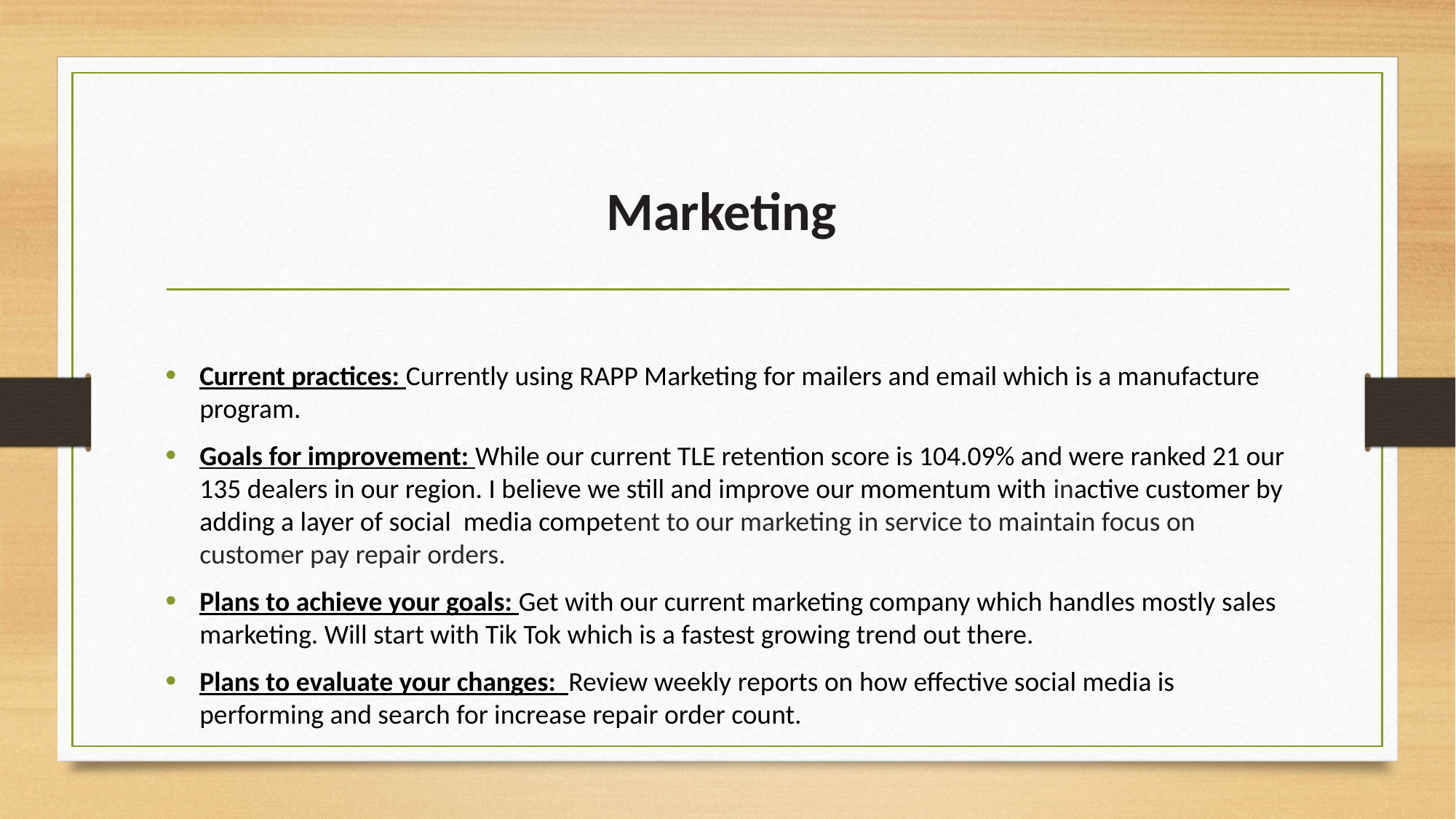

# Marketing

Current practices: Currently using RAPP Marketing for mailers and email which is a manufacture program.
Goals for improvement: While our current TLE retention score is 104.09% and were ranked 21 our 135 dealers in our region. I believe we still and improve our momentum with inactive customer by adding a layer of social  media competent to our marketing in service to maintain focus on customer pay repair orders.
Plans to achieve your goals: Get with our current marketing company which handles mostly sales marketing. Will start with Tik Tok which is a fastest growing trend out there.
Plans to evaluate your changes:  Review weekly reports on how effective social media is performing and search for increase repair order count.